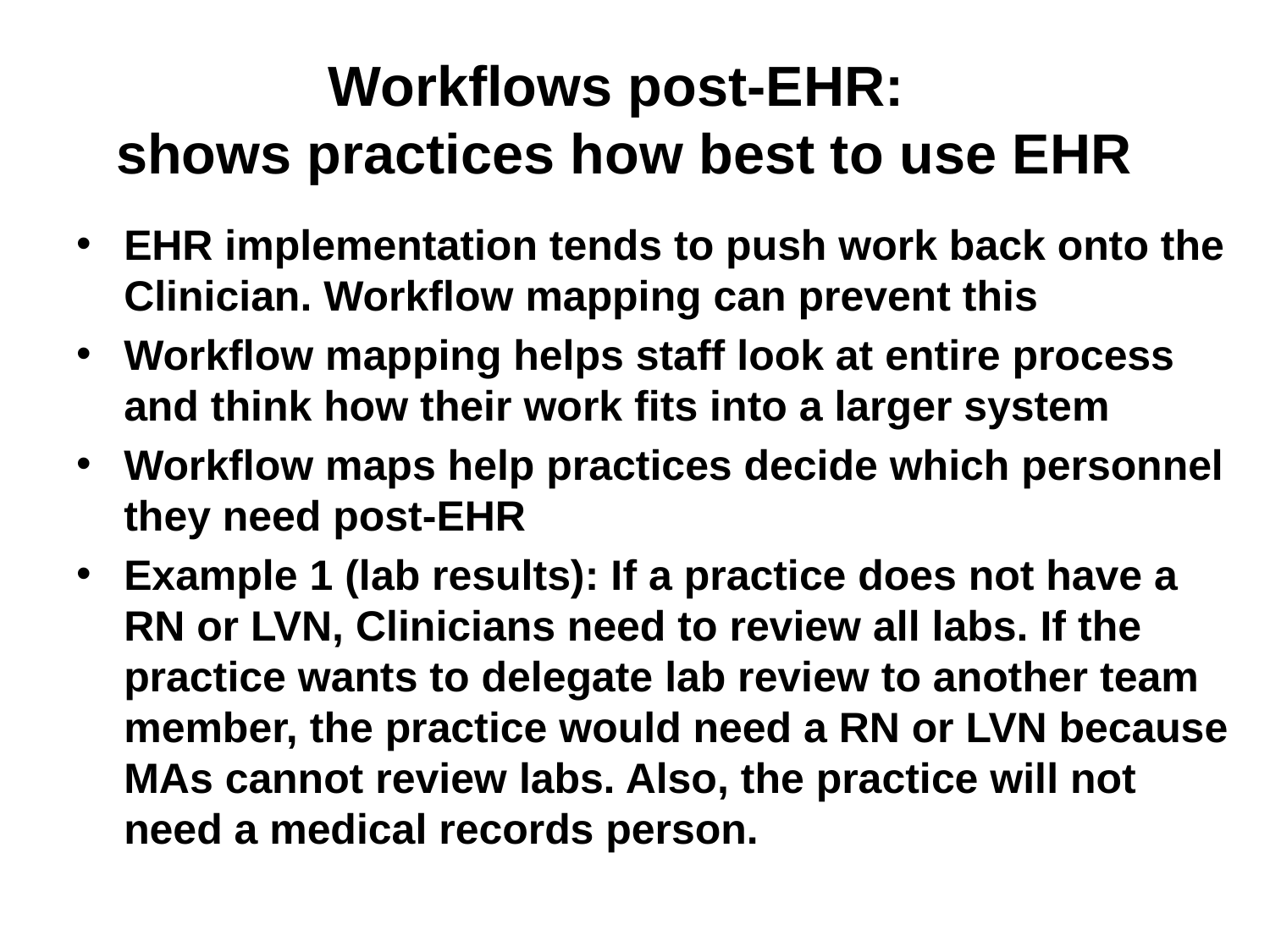

# Workflows post-EHR: shows practices how best to use EHR
EHR implementation tends to push work back onto the Clinician. Workflow mapping can prevent this
Workflow mapping helps staff look at entire process and think how their work fits into a larger system
Workflow maps help practices decide which personnel they need post-EHR
Example 1 (lab results): If a practice does not have a RN or LVN, Clinicians need to review all labs. If the practice wants to delegate lab review to another team member, the practice would need a RN or LVN because MAs cannot review labs. Also, the practice will not need a medical records person.